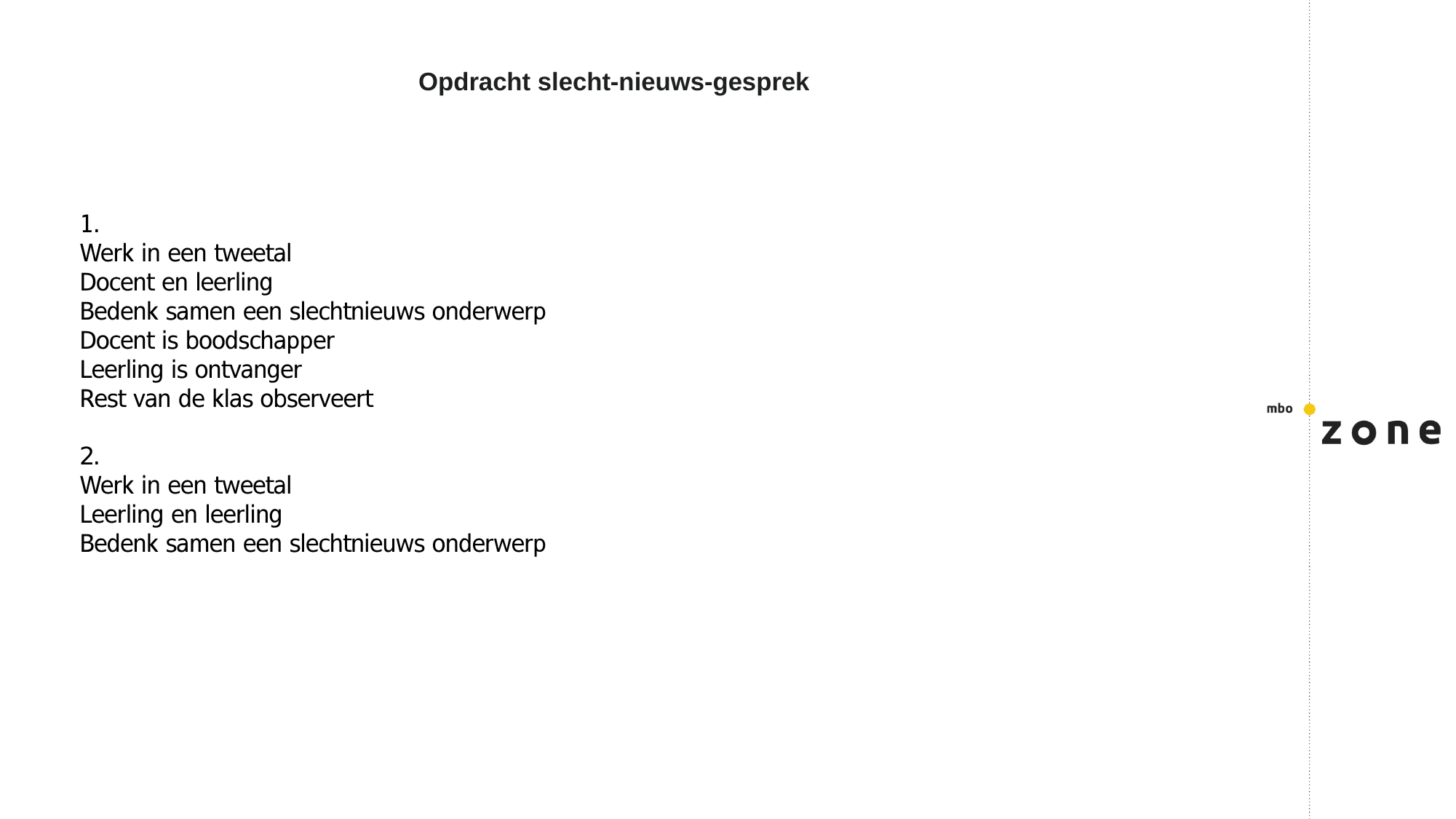

# Opdracht slecht-nieuws-gesprek
1.
Werk in een tweetal
Docent en leerling
Bedenk samen een slechtnieuws onderwerp
Docent is boodschapper
Leerling is ontvanger
Rest van de klas observeert

2.
Werk in een tweetal
Leerling en leerling
Bedenk samen een slechtnieuws onderwerp